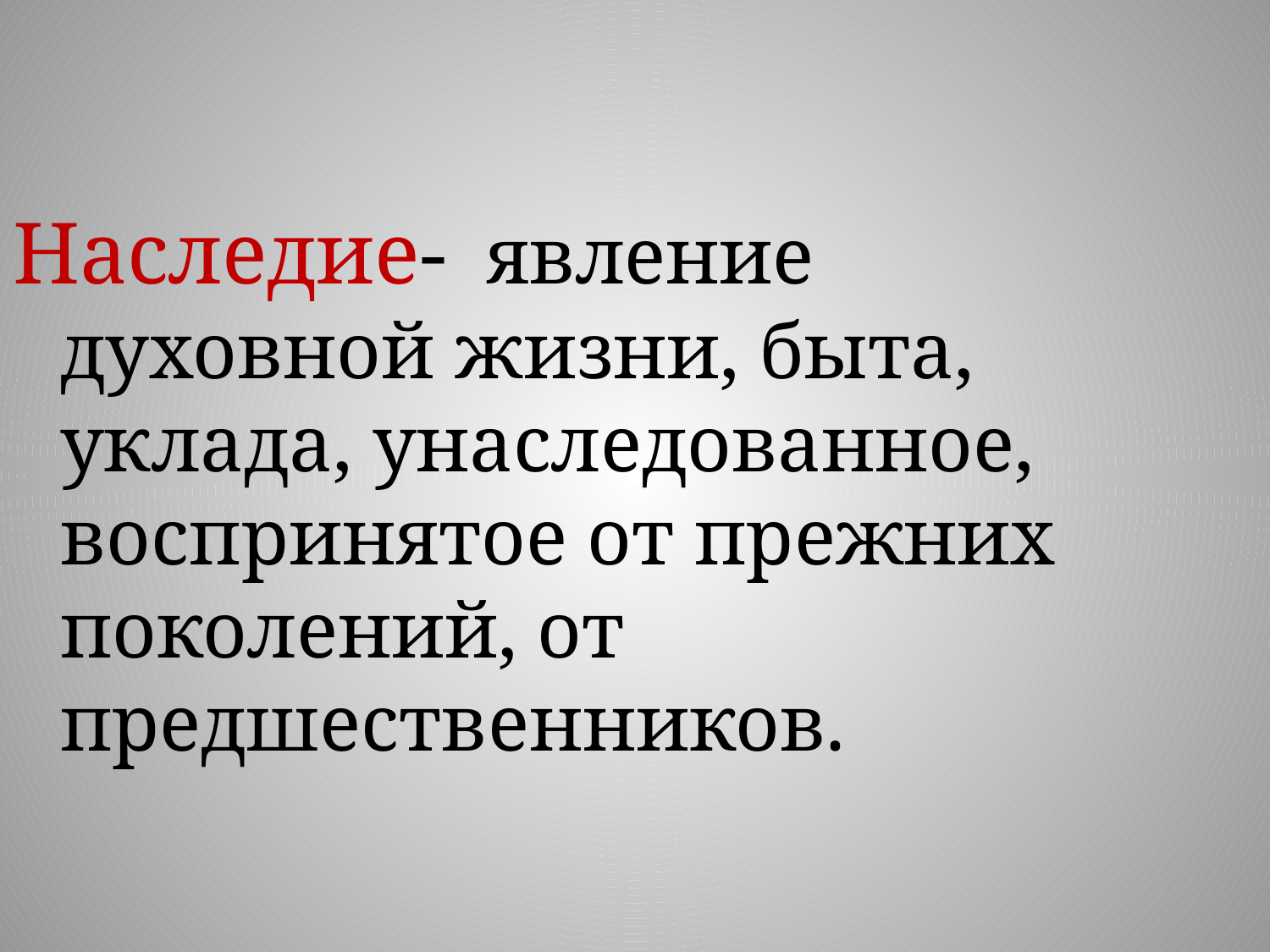

Наследие-  явление духовной жизни, быта, уклада, унаследованное, воспринятое от прежних поколений, от предшественников.